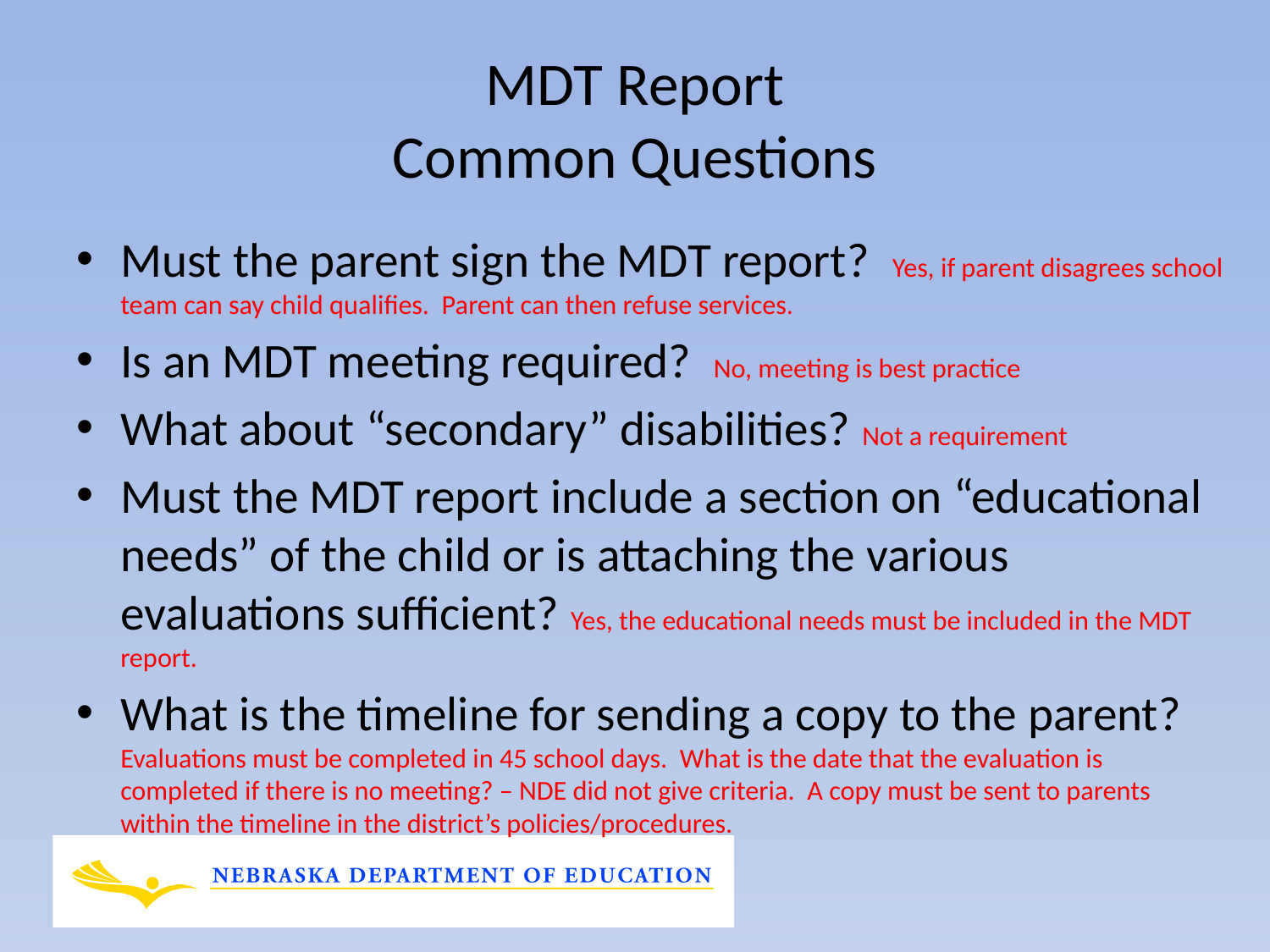

# MDT Report Common Questions
Must the parent sign the MDT report?  Yes, if parent disagrees school team can say child qualifies.  Parent can then refuse services.
Is an MDT meeting required?  No, meeting is best practice
What about “secondary” disabilities? Not a requirement
Must the MDT report include a section on “educational needs” of the child or is attaching the various evaluations sufficient? Yes, the educational needs must be included in the MDT report.
What is the timeline for sending a copy to the parent?  Evaluations must be completed in 45 school days.  What is the date that the evaluation is completed if there is no meeting? – NDE did not give criteria.  A copy must be sent to parents within the timeline in the district’s policies/procedures.